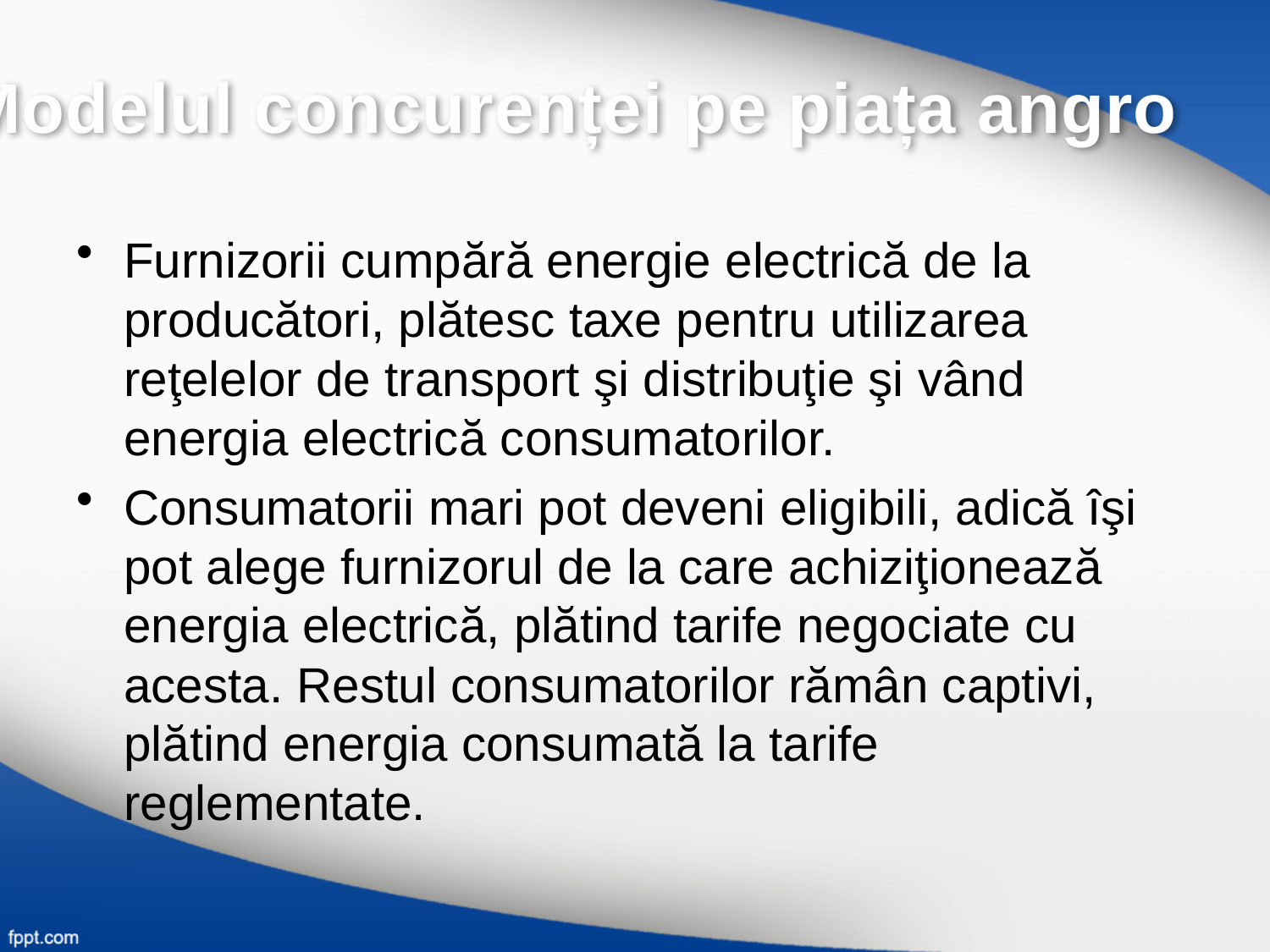

Modelul concurenței pe piața angro
Furnizorii cumpără energie electrică de la producători, plătesc taxe pentru utilizarea reţelelor de transport şi distribuţie şi vând energia electrică consumatorilor.
Consumatorii mari pot deveni eligibili, adică îşi pot alege furnizorul de la care achiziţionează energia electrică, plătind tarife negociate cu acesta. Restul consumatorilor rămân captivi, plătind energia consumată la tarife reglementate.